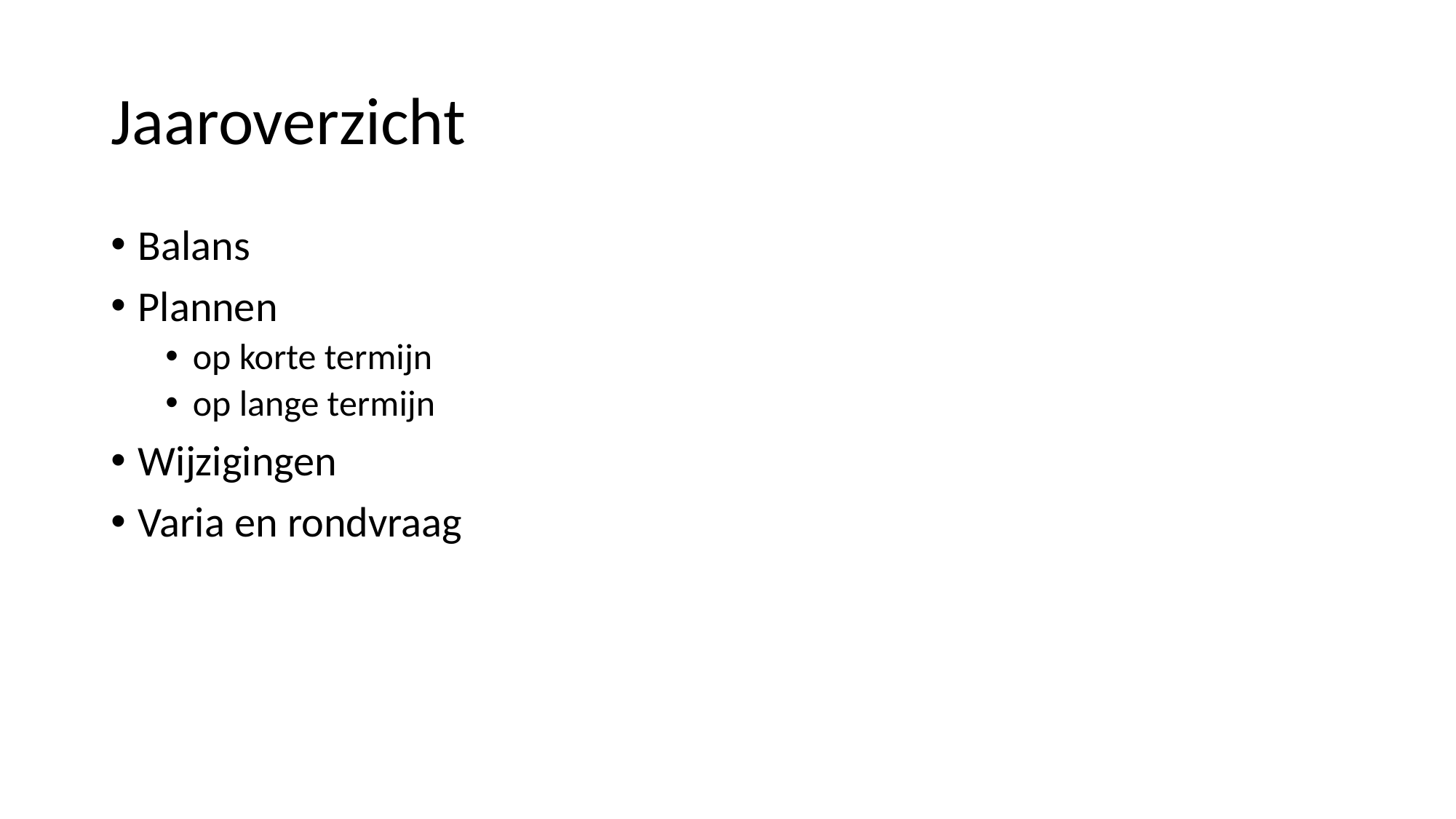

# Jaaroverzicht
Balans
Plannen
op korte termijn
op lange termijn
Wijzigingen
Varia en rondvraag